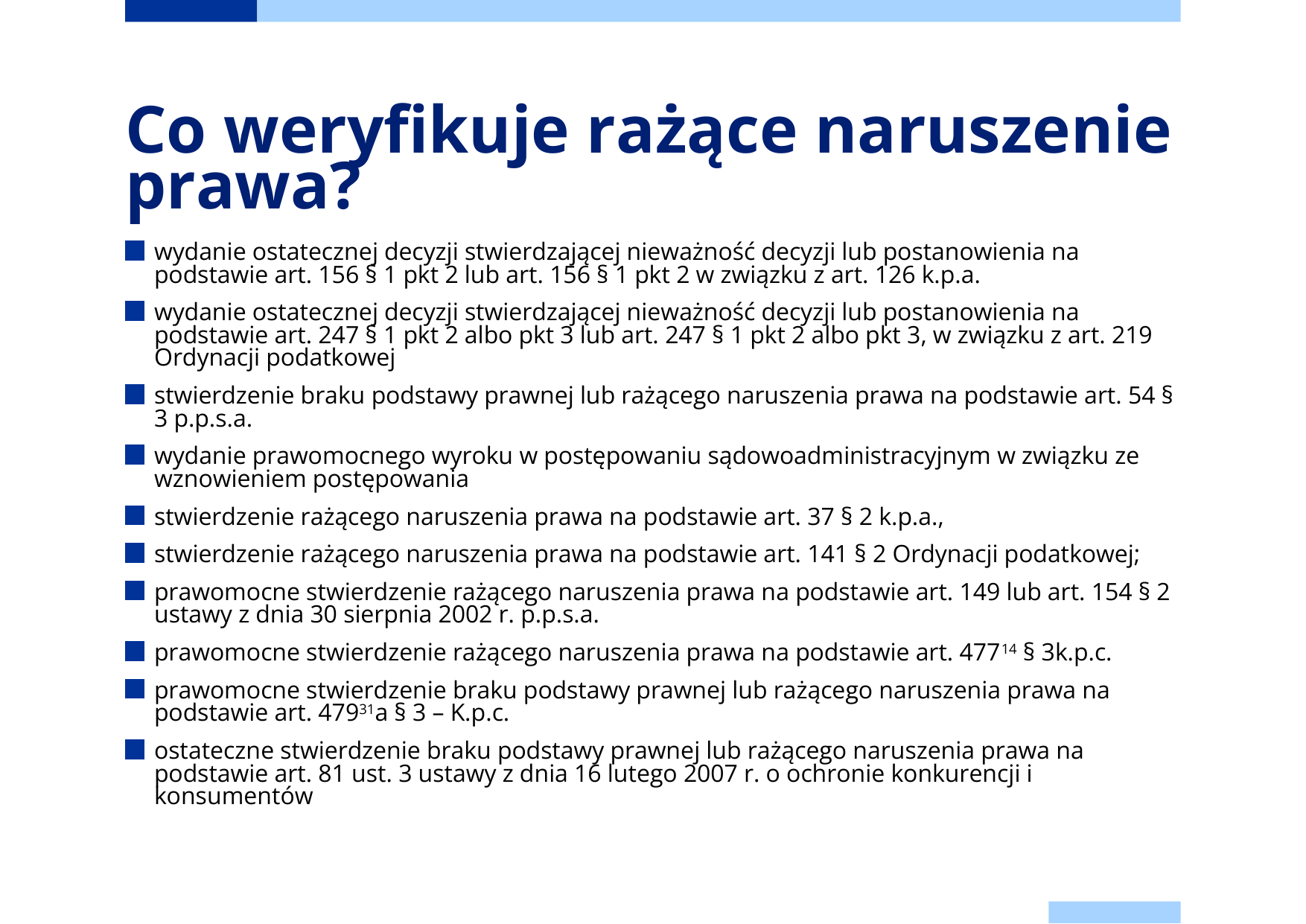

# Co weryfikuje rażące naruszenie prawa?
wydanie ostatecznej decyzji stwierdzającej nieważność decyzji lub postanowienia na podstawie art. 156 § 1 pkt 2 lub art. 156 § 1 pkt 2 w związku z art. 126 k.p.a.
wydanie ostatecznej decyzji stwierdzającej nieważność decyzji lub postanowienia na podstawie art. 247 § 1 pkt 2 albo pkt 3 lub art. 247 § 1 pkt 2 albo pkt 3, w związku z art. 219 Ordynacji podatkowej
stwierdzenie braku podstawy prawnej lub rażącego naruszenia prawa na podstawie art. 54 § 3 p.p.s.a.
wydanie prawomocnego wyroku w postępowaniu sądowoadministracyjnym w związku ze wznowieniem postępowania
stwierdzenie rażącego naruszenia prawa na podstawie art. 37 § 2 k.p.a.,
stwierdzenie rażącego naruszenia prawa na podstawie art. 141 § 2 Ordynacji podatkowej;
prawomocne stwierdzenie rażącego naruszenia prawa na podstawie art. 149 lub art. 154 § 2 ustawy z dnia 30 sierpnia 2002 r. p.p.s.a.
prawomocne stwierdzenie rażącego naruszenia prawa na podstawie art. 47714 § 3k.p.c.
prawomocne stwierdzenie braku podstawy prawnej lub rażącego naruszenia prawa na podstawie art. 47931a § 3 – K.p.c.
ostateczne stwierdzenie braku podstawy prawnej lub rażącego naruszenia prawa na podstawie art. 81 ust. 3 ustawy z dnia 16 lutego 2007 r. o ochronie konkurencji i konsumentów